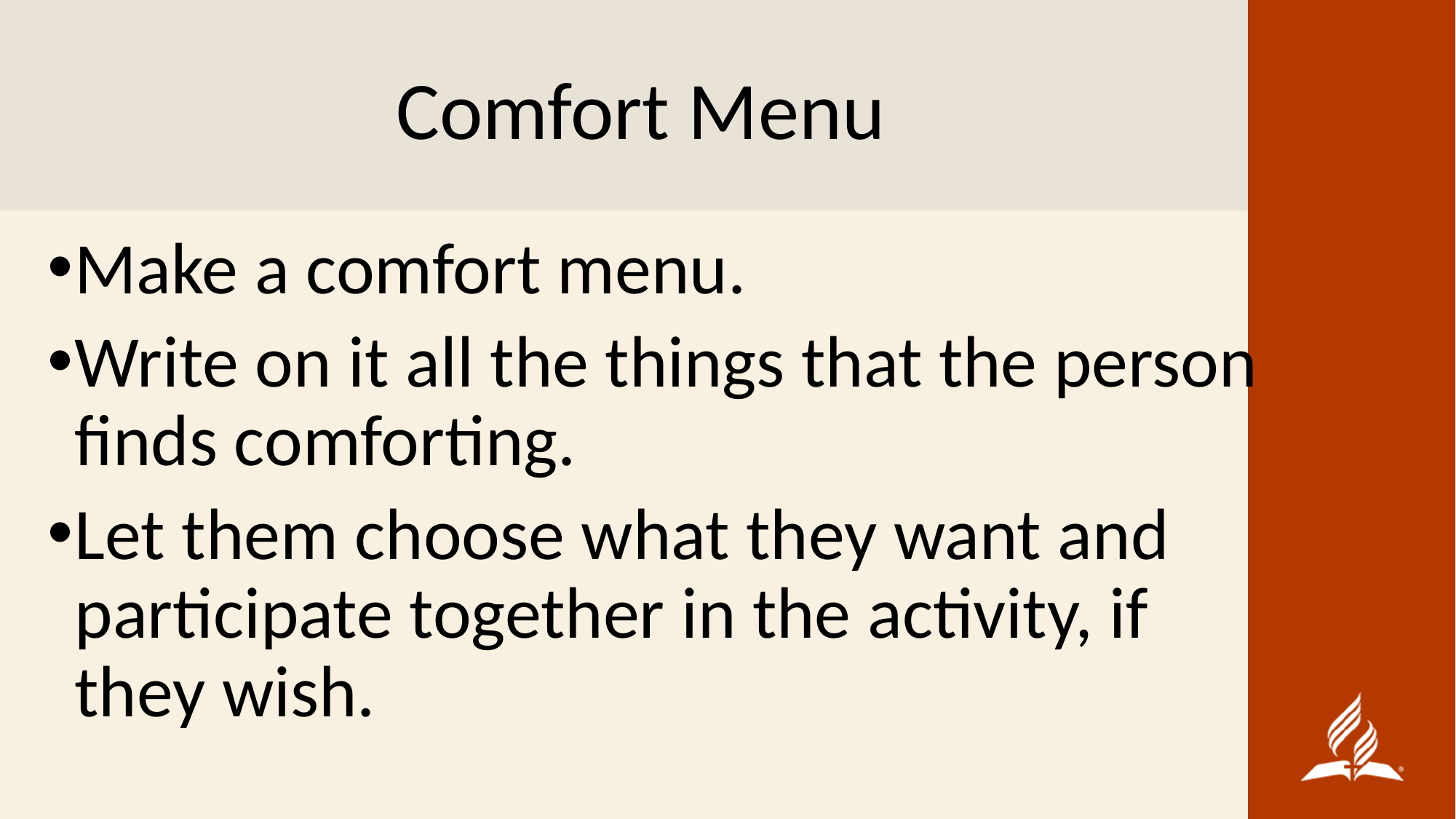

# Comfort Menu
Make a comfort menu.
Write on it all the things that the person finds comforting.
Let them choose what they want and participate together in the activity, if they wish.